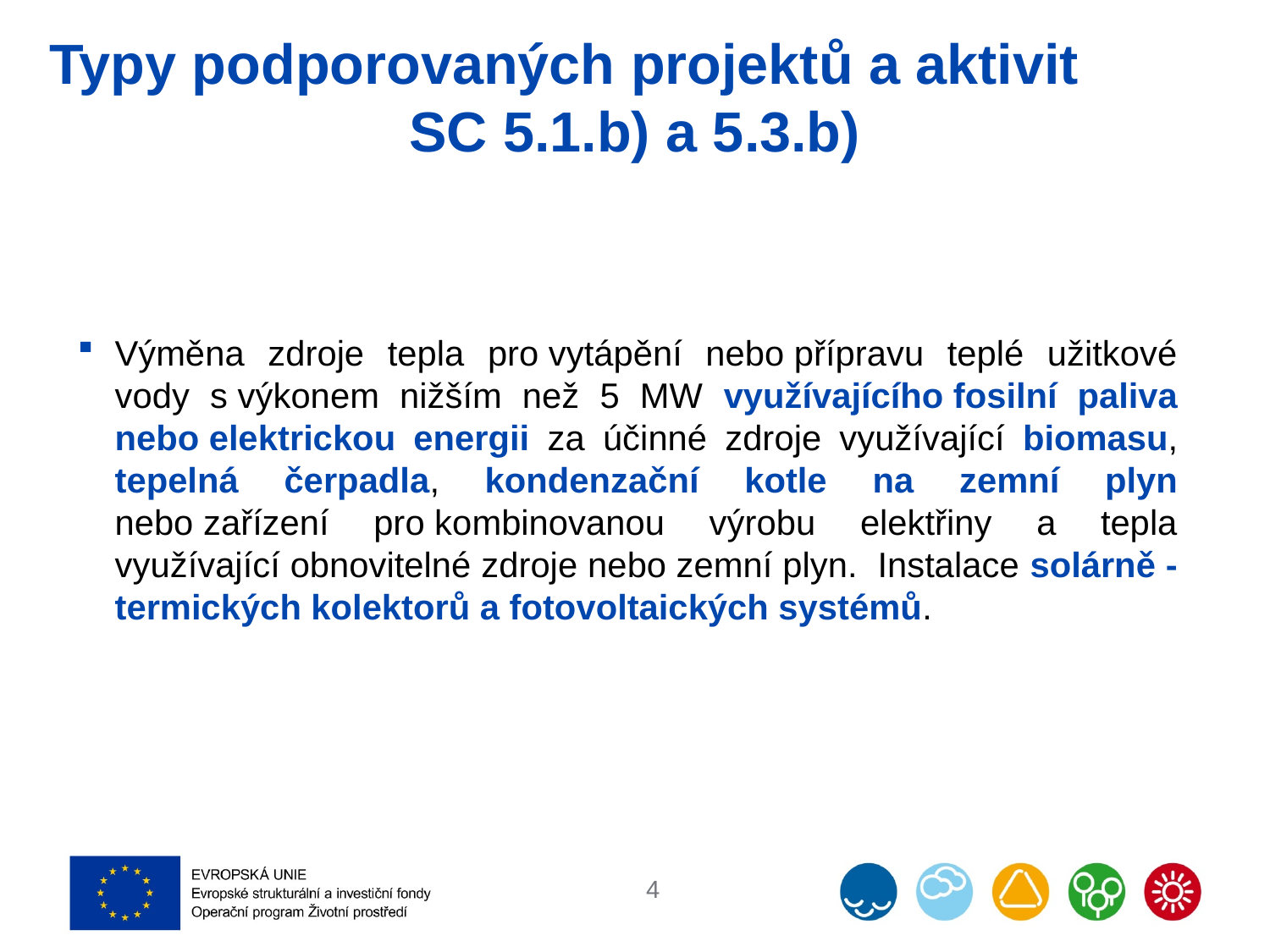

# Typy podporovaných projektů a aktivit          SC 5.1.b) a 5.3.b)

Výměna zdroje tepla pro vytápění nebo přípravu teplé užitkové vody s výkonem nižším než 5 MW využívajícího fosilní paliva nebo elektrickou energii za účinné zdroje využívající biomasu, tepelná čerpadla, kondenzační kotle na zemní plyn nebo zařízení pro kombinovanou výrobu elektřiny a tepla využívající obnovitelné zdroje nebo zemní plyn.  Instalace solárně - termických kolektorů a fotovoltaických systémů.

4